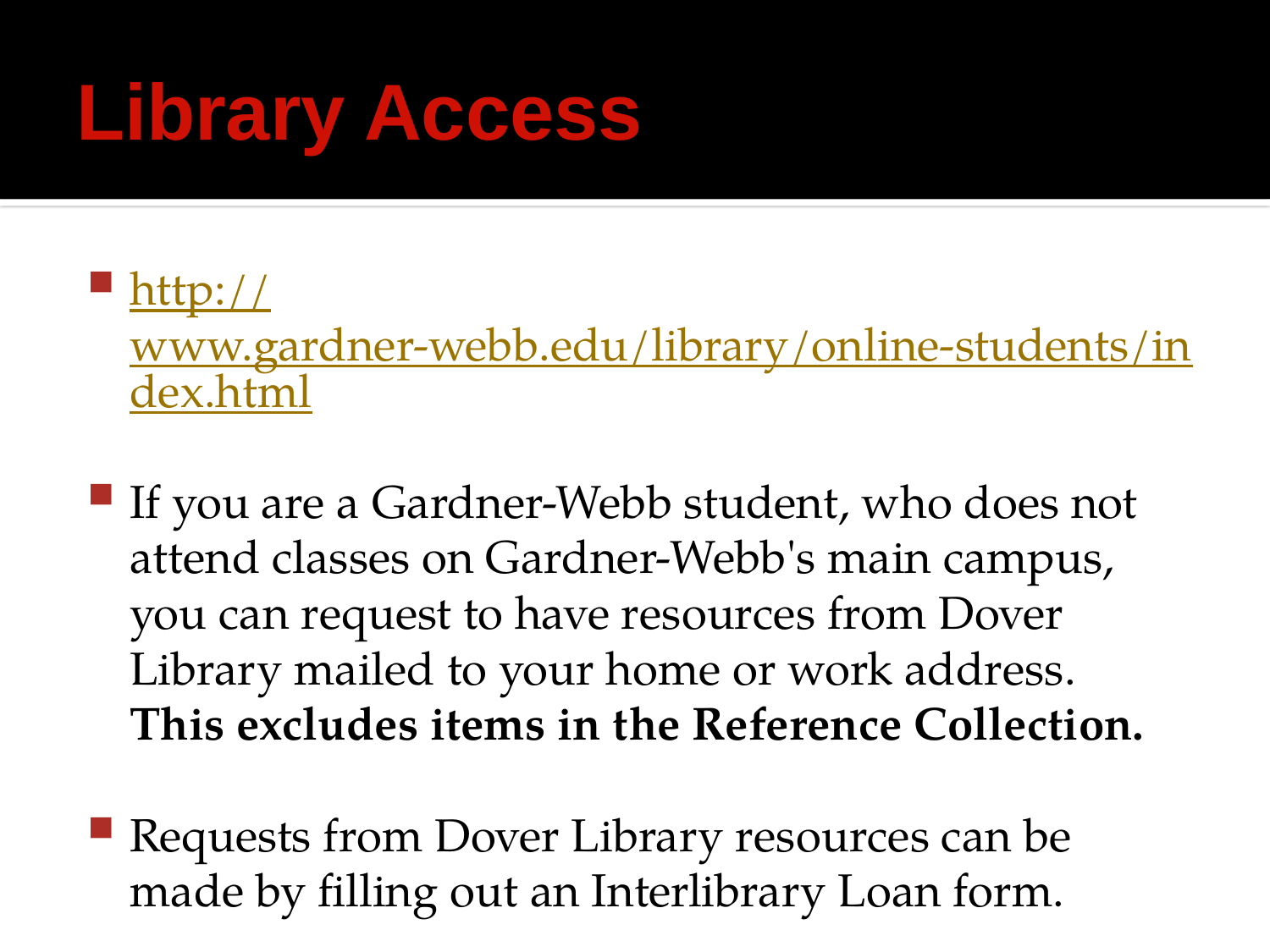

# Library Access
http://www.gardner-webb.edu/library/online-students/index.html

If you are a Gardner-Webb student, who does not attend classes on Gardner-Webb's main campus, you can request to have resources from Dover Library mailed to your home or work address.  This excludes items in the Reference Collection.

Requests from Dover Library resources can be made by filling out an Interlibrary Loan form.